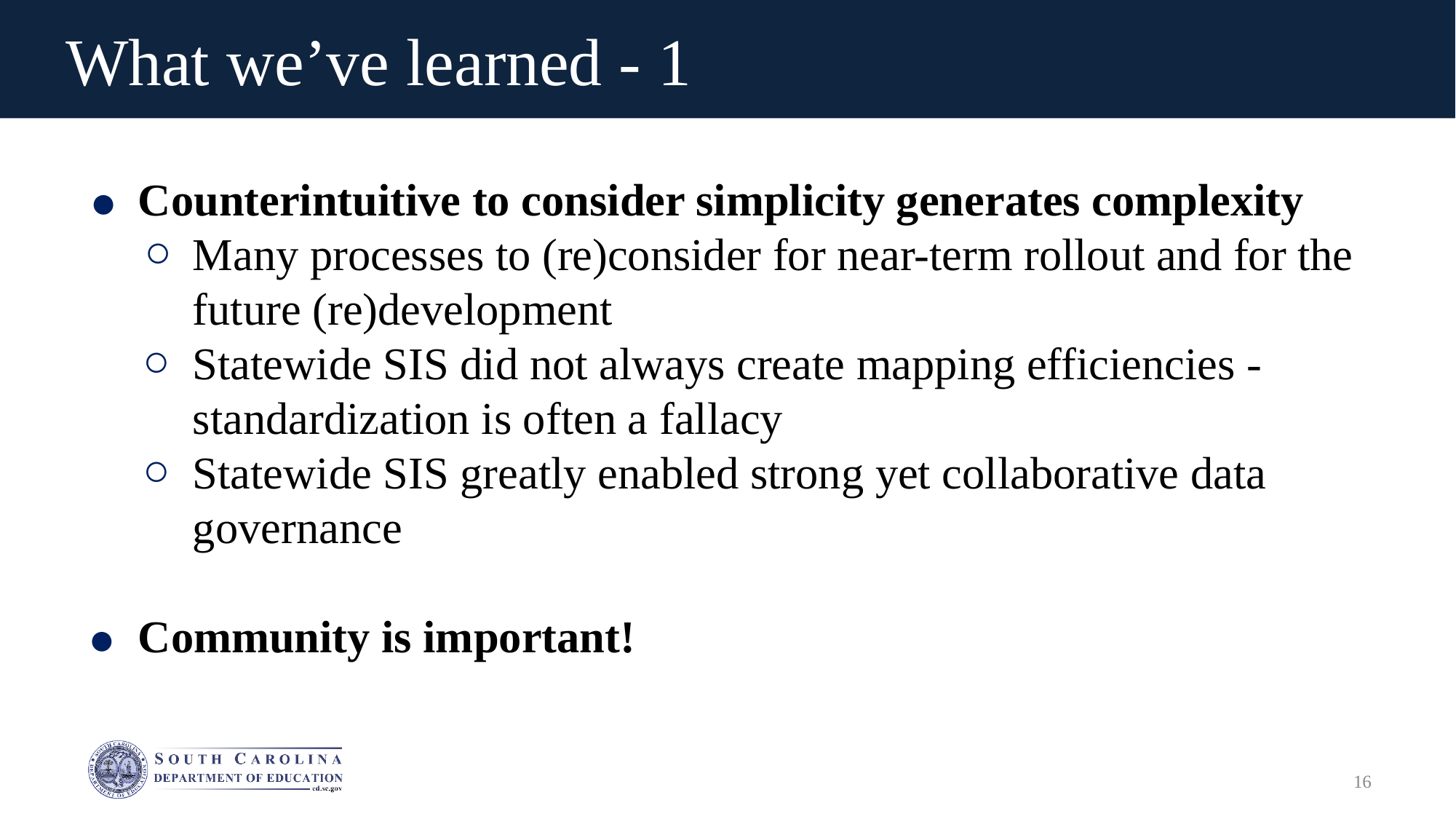

# What we’ve learned - 1
Counterintuitive to consider simplicity generates complexity
Many processes to (re)consider for near-term rollout and for the future (re)development
Statewide SIS did not always create mapping efficiencies - standardization is often a fallacy
Statewide SIS greatly enabled strong yet collaborative data governance

Community is important!

16